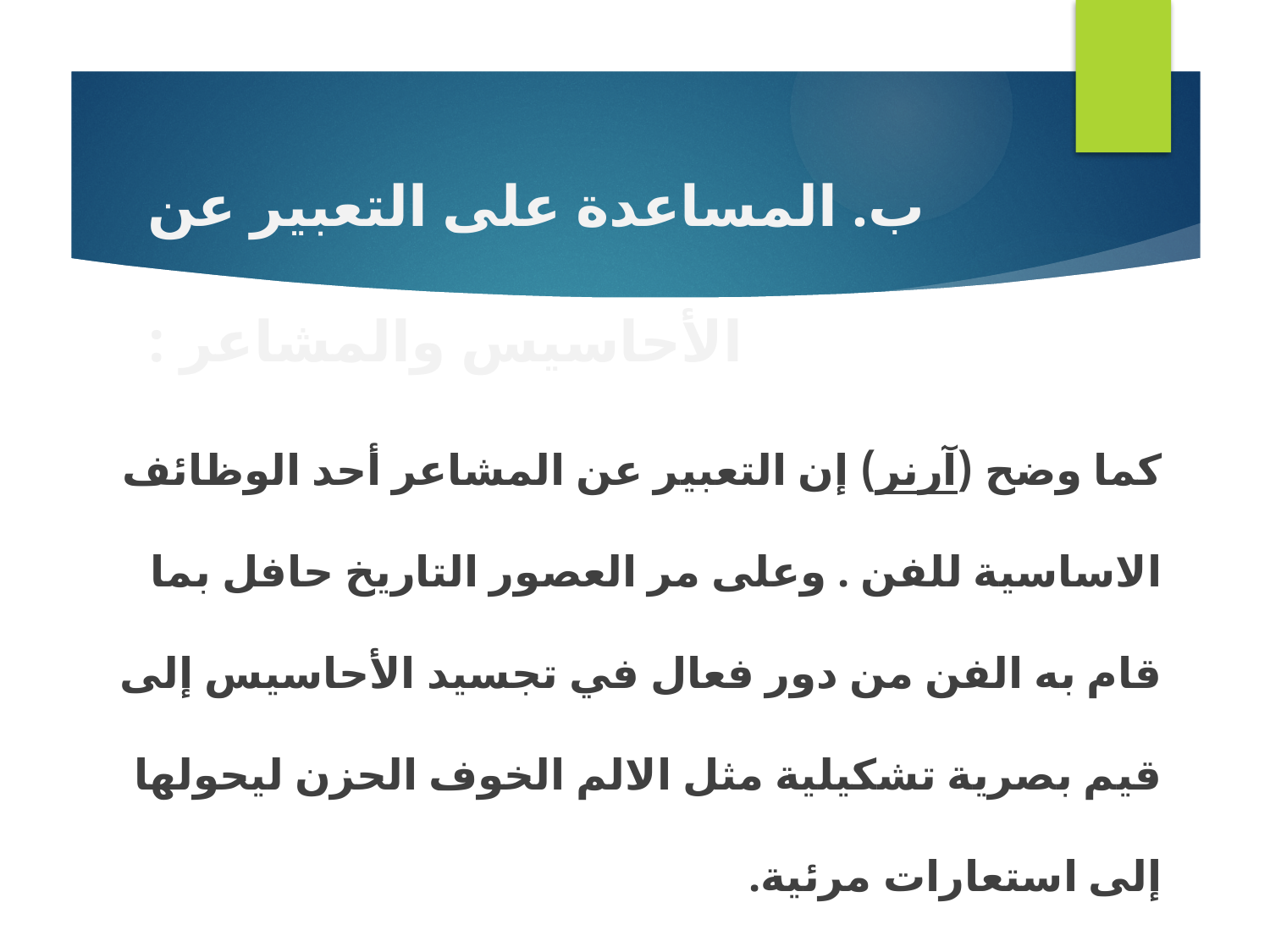

ب. المساعدة على التعبير عن الأحاسيس والمشاعر :
كما وضح (آرنر) إن التعبير عن المشاعر أحد الوظائف الاساسية للفن . وعلى مر العصور التاريخ حافل بما قام به الفن من دور فعال في تجسيد الأحاسيس إلى قيم بصرية تشكيلية مثل الالم الخوف الحزن ليحولها إلى استعارات مرئية.